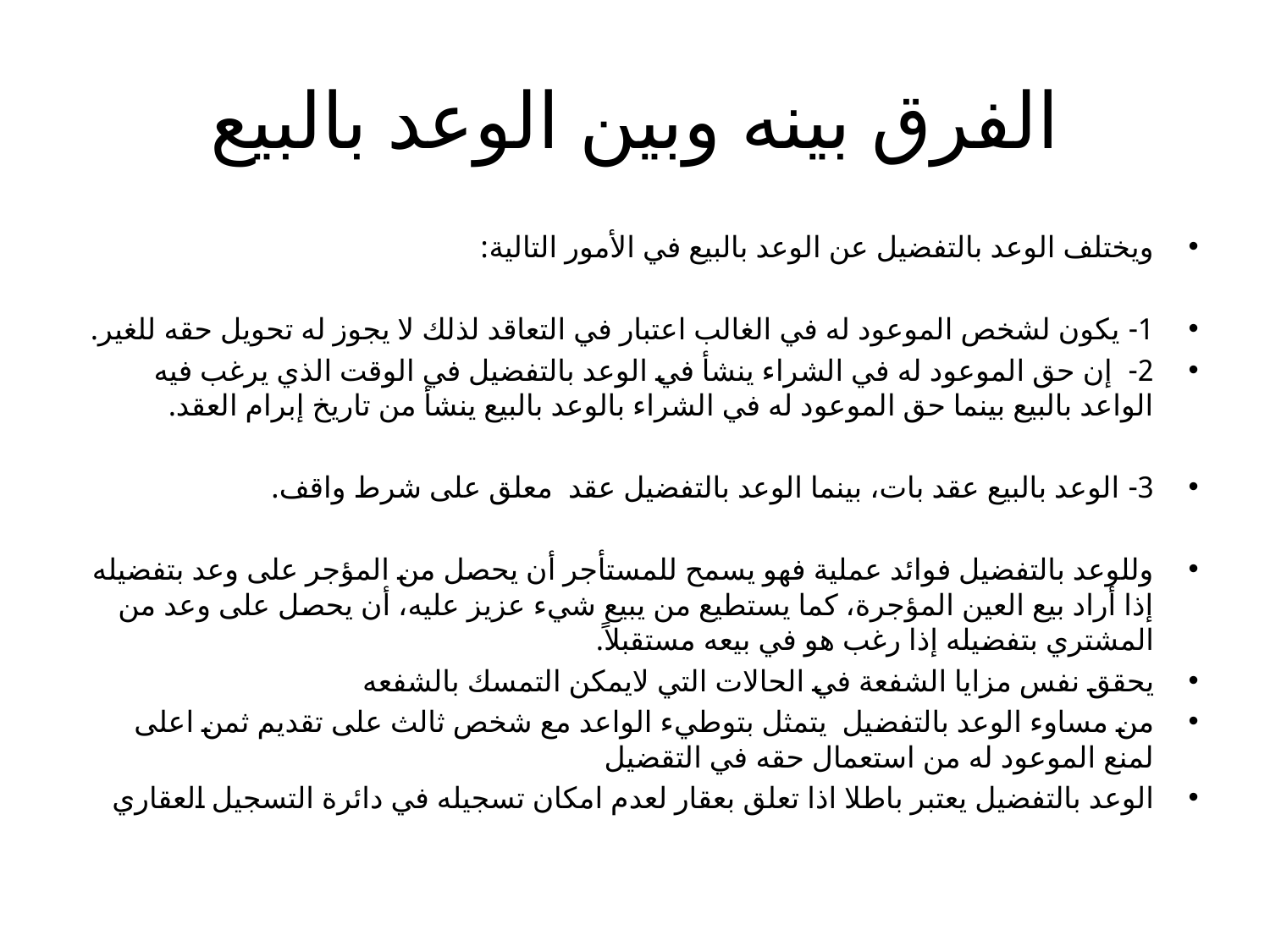

# الفرق بينه وبين الوعد بالبيع
ويختلف الوعد بالتفضيل عن الوعد بالبيع في الأمور التالية:

1- يكون لشخص الموعود له في الغالب اعتبار في التعاقد لذلك لا يجوز له تحويل حقه للغير.
2-  إن حق الموعود له في الشراء ينشأ في الوعد بالتفضيل في الوقت الذي يرغب فيه الواعد بالبيع بينما حق الموعود له في الشراء بالوعد بالبيع ينشأ من تاريخ إبرام العقد.

3- الوعد بالبيع عقد بات، بينما الوعد بالتفضيل عقد  معلق على شرط واقف.

وللوعد بالتفضيل فوائد عملية فهو يسمح للمستأجر أن يحصل من المؤجر على وعد بتفضيله إذا أراد بيع العين المؤجرة، كما يستطيع من يبيع شيء عزيز عليه، أن يحصل على وعد من المشتري بتفضيله إذا رغب هو في بيعه مستقبلاً.
يحقق نفس مزايا الشفعة في الحالات التي لايمكن التمسك بالشفعه
من مساوء الوعد بالتفضيل  يتمثل بتوطيء الواعد مع شخص ثالث على تقديم ثمن اعلى لمنع الموعود له من استعمال حقه في التقضيل
الوعد بالتفضيل يعتبر باطلا اذا تعلق بعقار لعدم امكان تسجيله في دائرة التسجيل العقاري